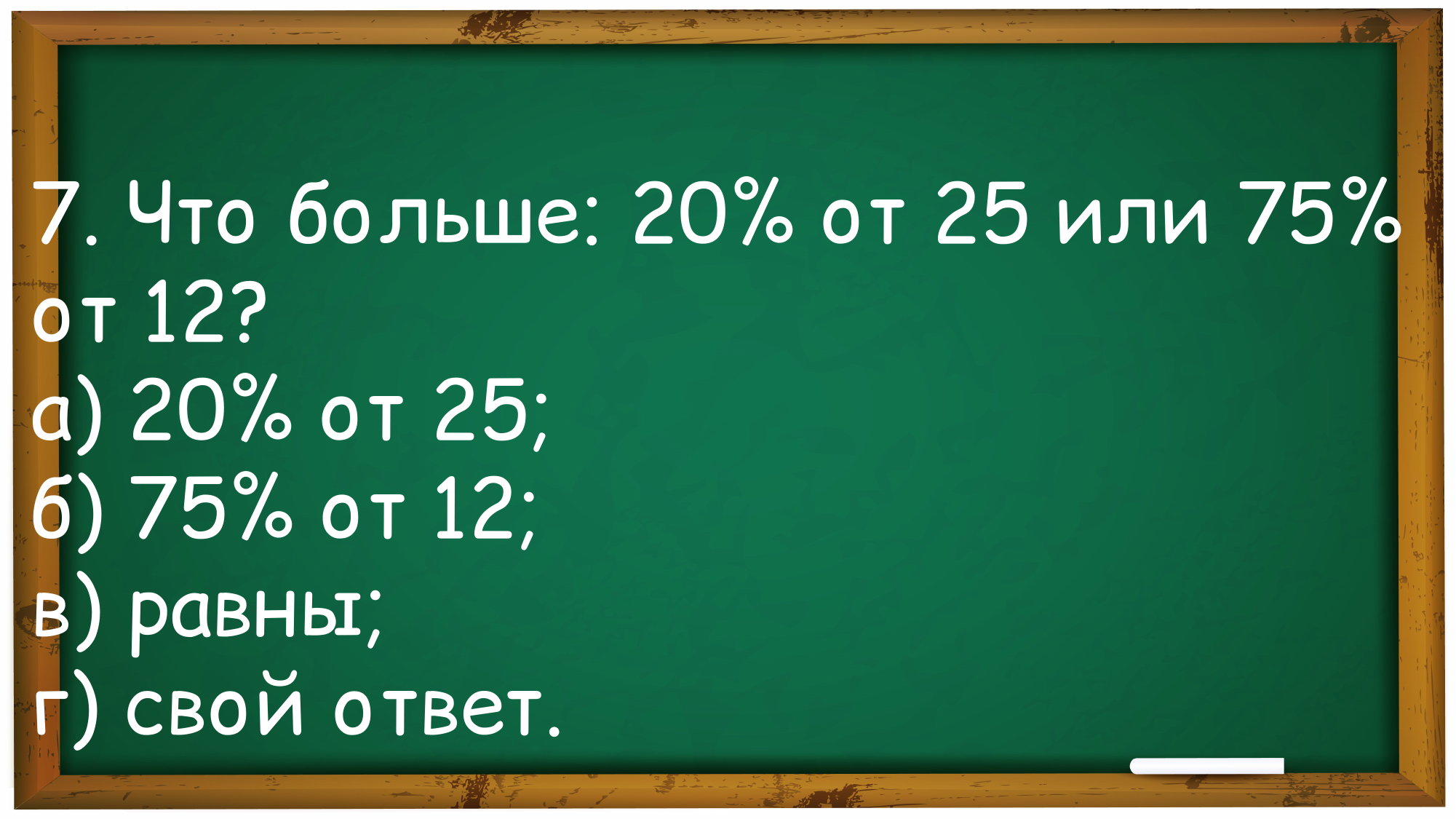

7. Что больше: 20% от 25 или 75% от 12?
а) 20% от 25; 
б) 75% от 12; 
в) равны; 
г) свой ответ.